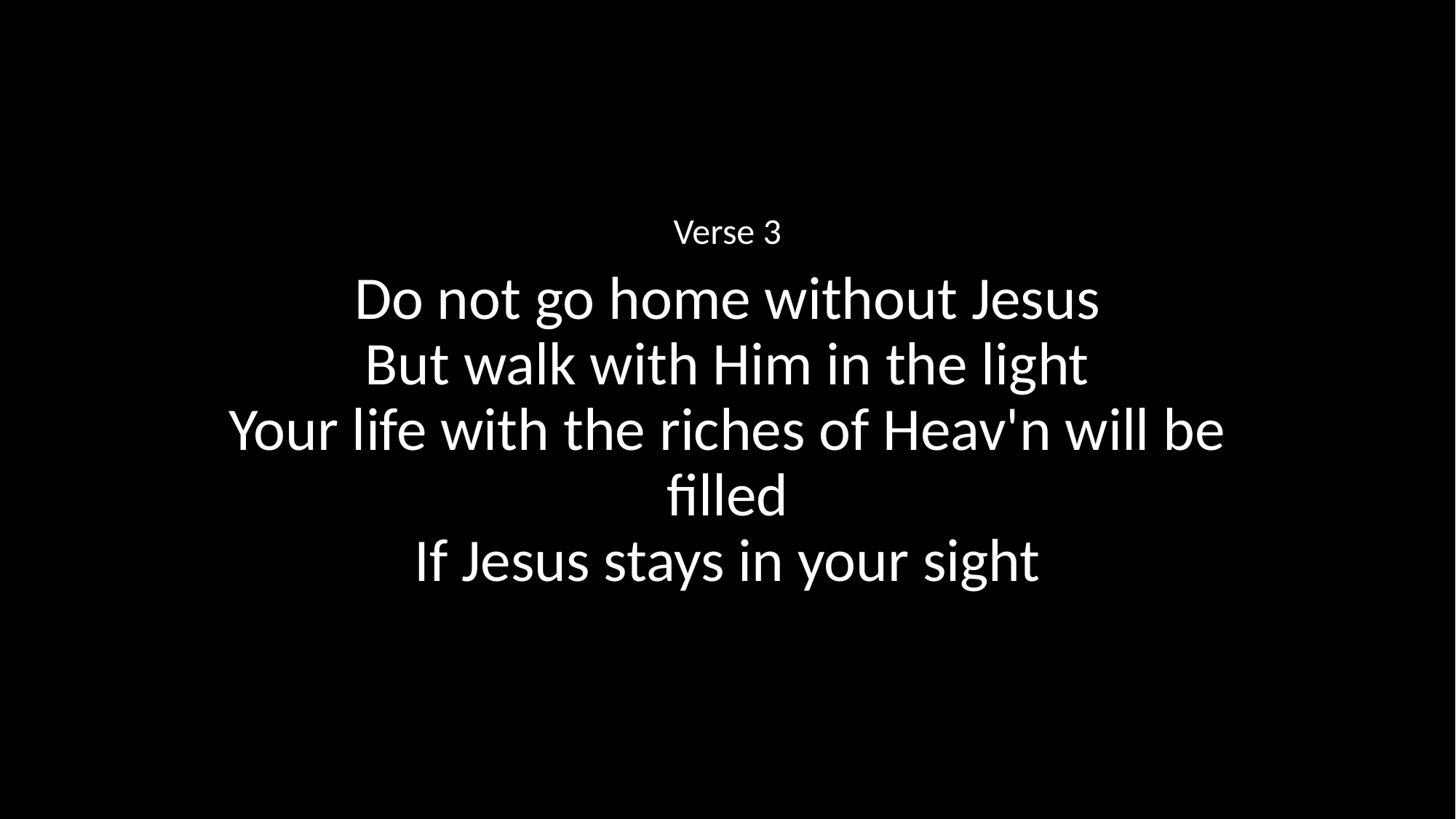

Verse 3
Do not go home without Jesus
But walk with Him in the light
Your life with the riches of Heav'n will be filled
If Jesus stays in your sight